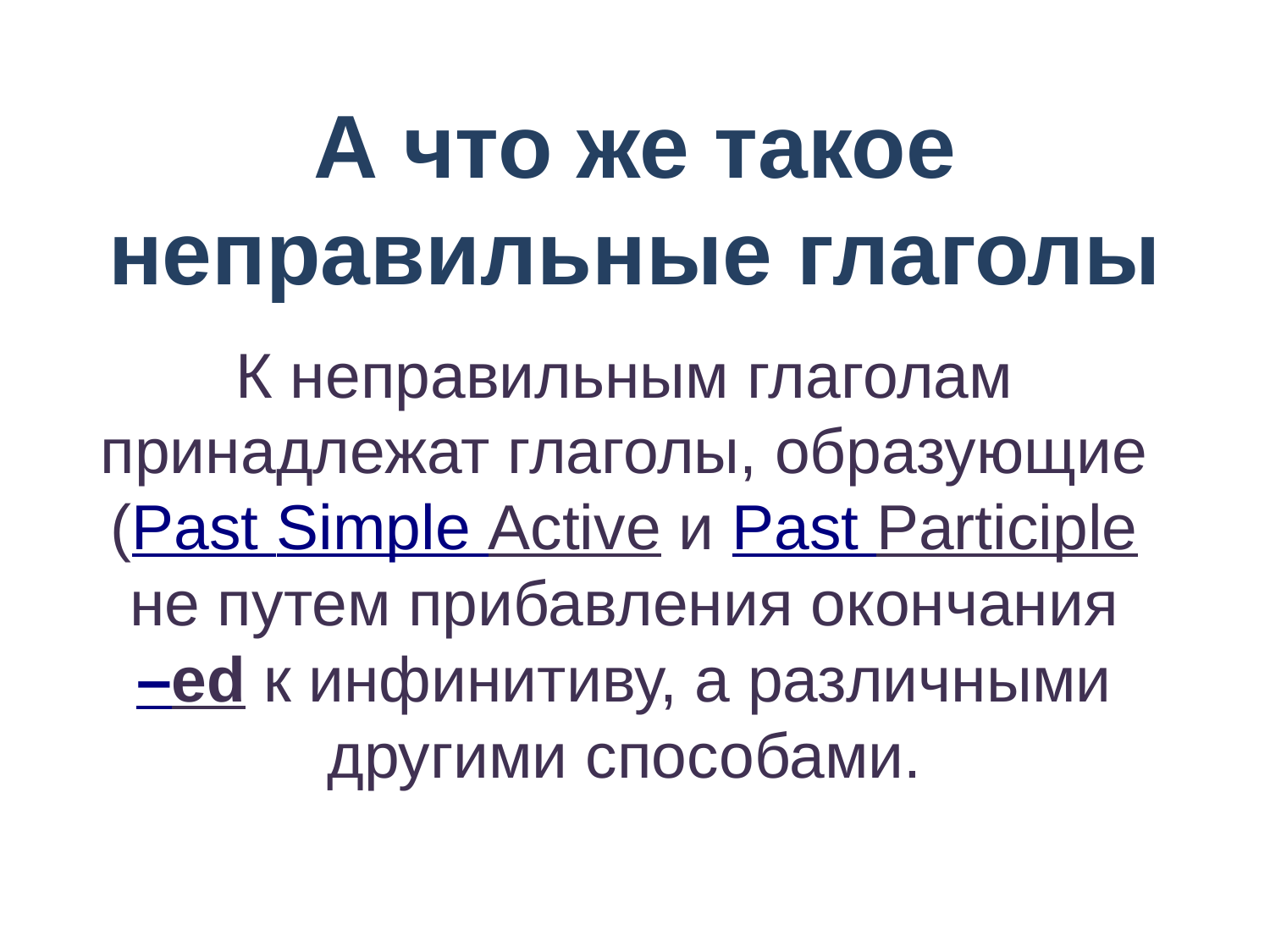

# А что же такое неправильные глаголы
К неправильным глаголам принадлежат глаголы, образующие (Past Simple Active и Past Participle не путем прибавления окончания –ed к инфинитиву, а различными другими способами.